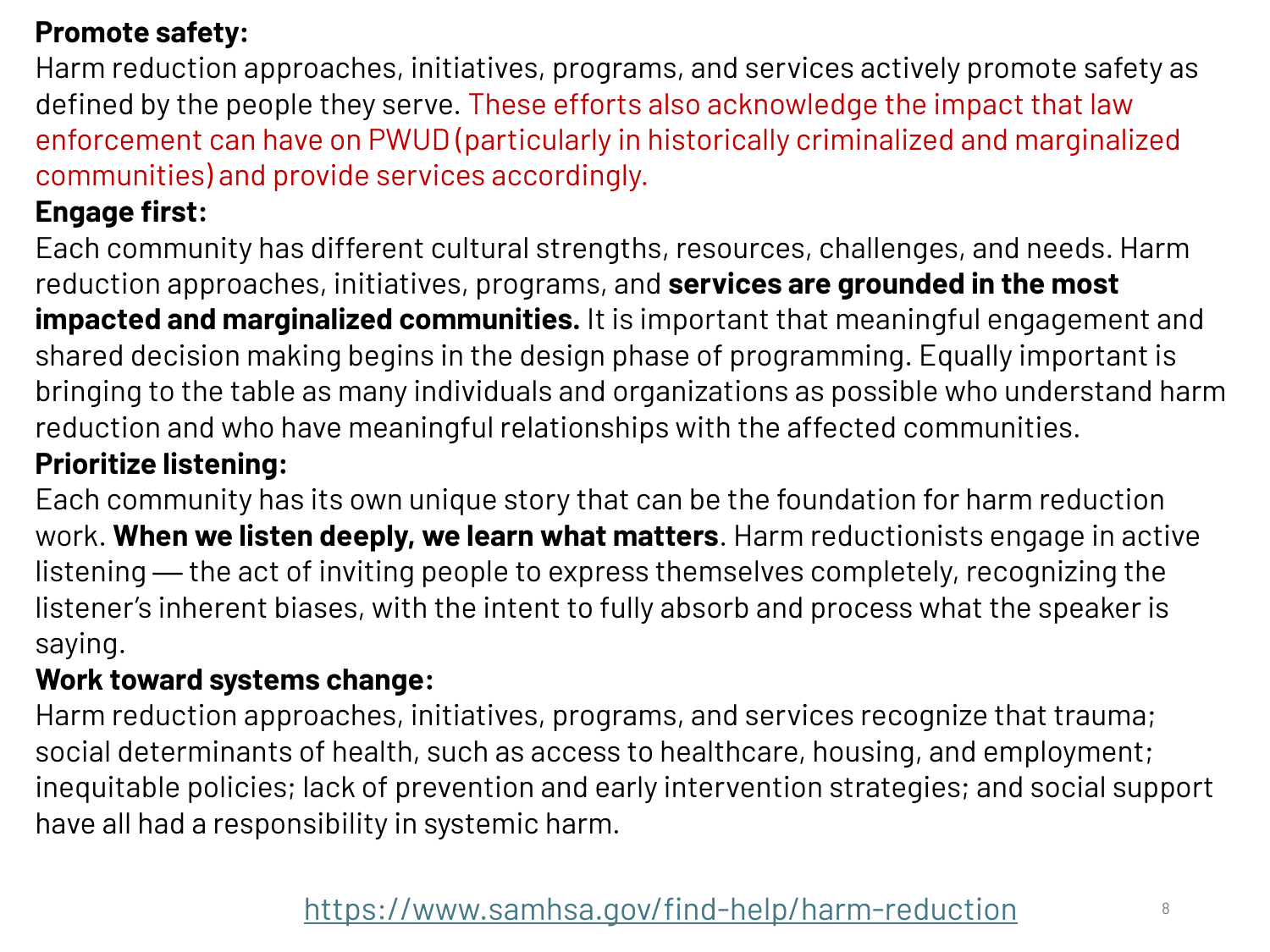

Promote safety:
Harm reduction approaches, initiatives, programs, and services actively promote safety as defined by the people they serve. These efforts also acknowledge the impact that law enforcement can have on PWUD (particularly in historically criminalized and marginalized communities) and provide services accordingly.
Engage first:
Each community has different cultural strengths, resources, challenges, and needs. Harm reduction approaches, initiatives, programs, and services are grounded in the most impacted and marginalized communities. It is important that meaningful engagement and shared decision making begins in the design phase of programming. Equally important is bringing to the table as many individuals and organizations as possible who understand harm reduction and who have meaningful relationships with the affected communities.
Prioritize listening:
Each community has its own unique story that can be the foundation for harm reduction work. When we listen deeply, we learn what matters. Harm reductionists engage in active listening ― the act of inviting people to express themselves completely, recognizing the listener’s inherent biases, with the intent to fully absorb and process what the speaker is saying.
Work toward systems change:
Harm reduction approaches, initiatives, programs, and services recognize that trauma; social determinants of health, such as access to healthcare, housing, and employment; inequitable policies; lack of prevention and early intervention strategies; and social support have all had a responsibility in systemic harm.
https://www.samhsa.gov/find-help/harm-reduction
8